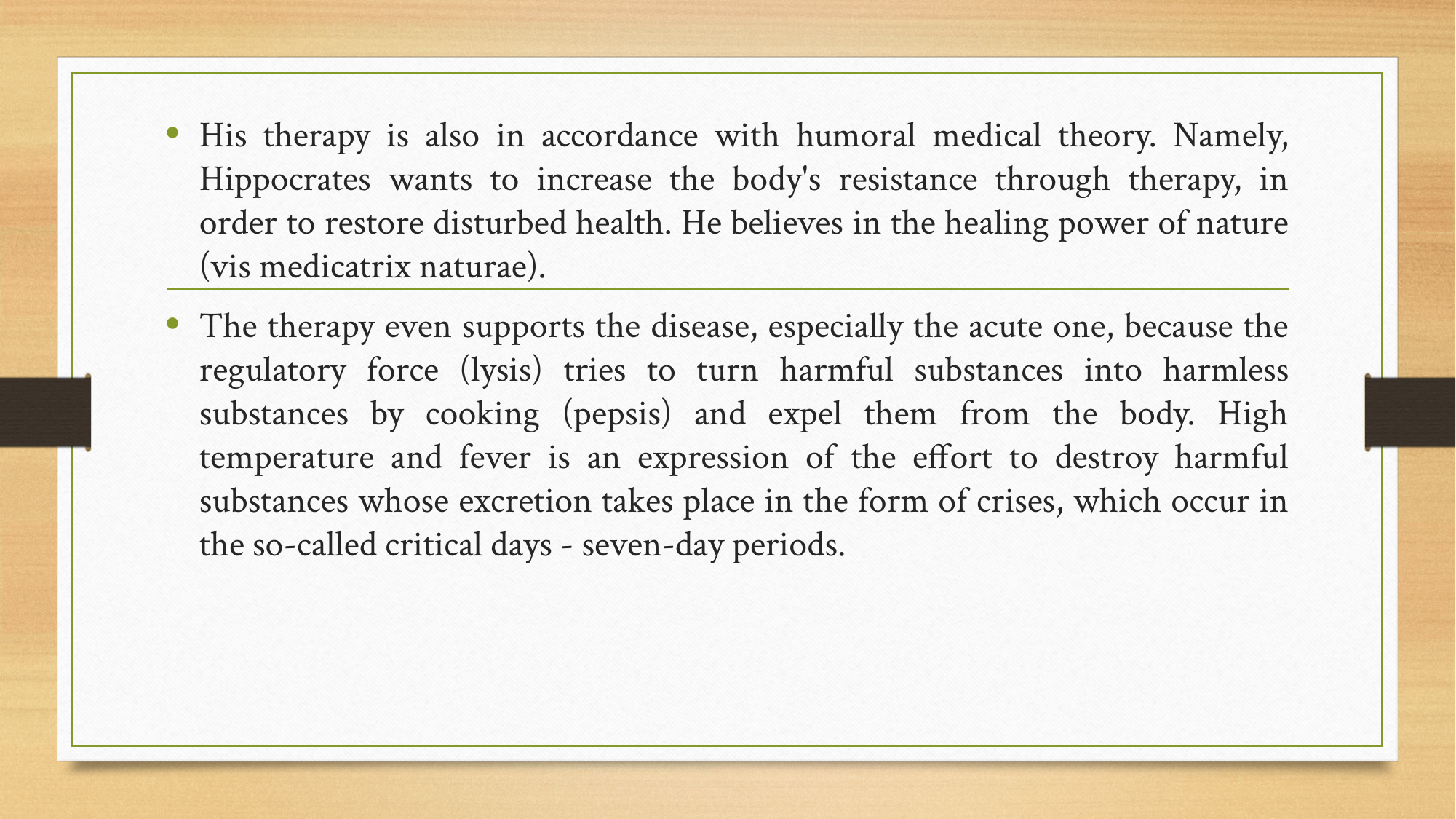

His therapy is also in accordance with humoral medical theory. Namely, Hippocrates wants to increase the body's resistance through therapy, in order to restore disturbed health. He believes in the healing power of nature (vis medicatrix naturae).
The therapy even supports the disease, especially the acute one, because the regulatory force (lysis) tries to turn harmful substances into harmless substances by cooking (pepsis) and expel them from the body. High temperature and fever is an expression of the effort to destroy harmful substances whose excretion takes place in the form of crises, which occur in the so-called critical days - seven-day periods.